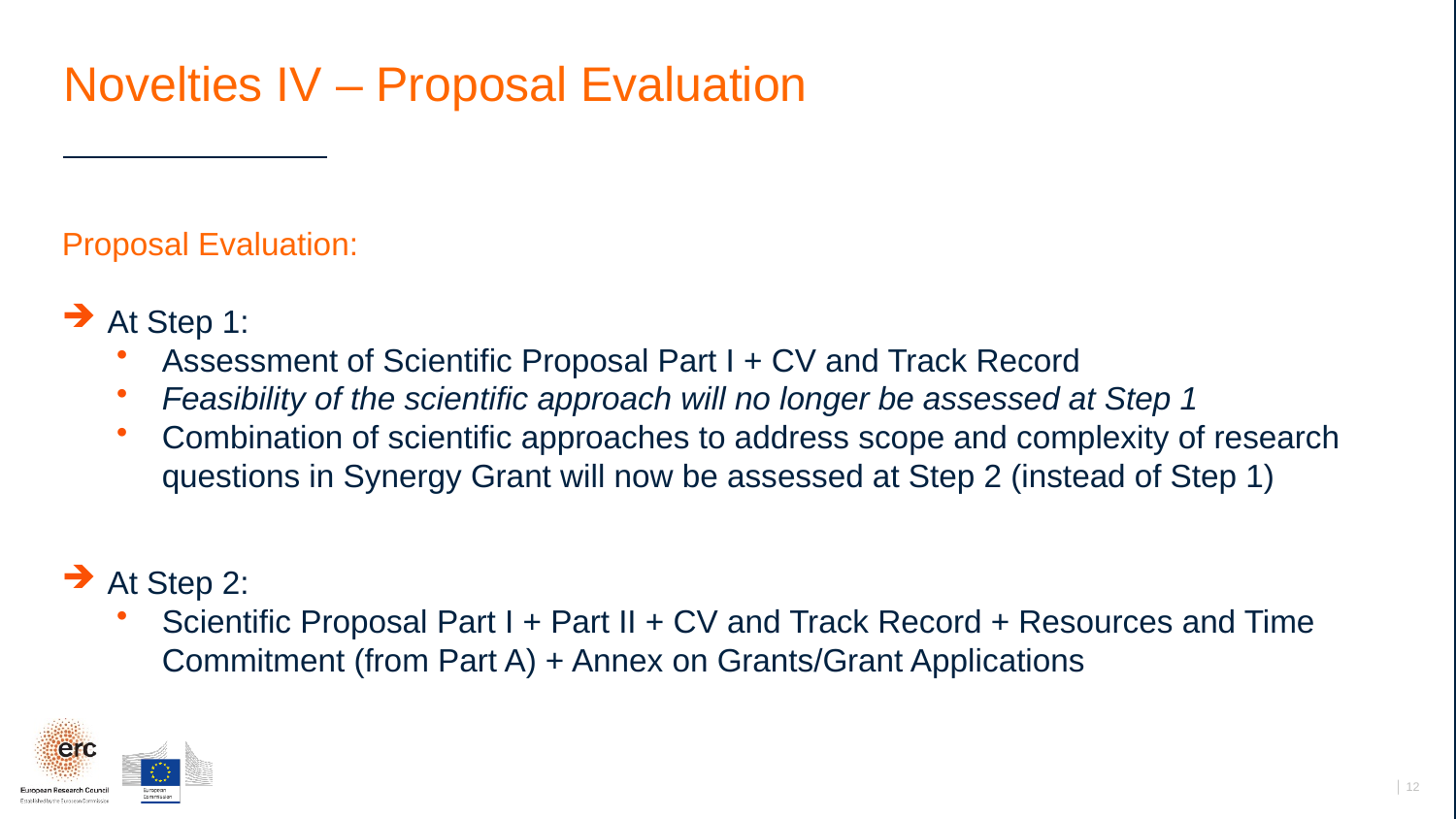

# Novelties IV – Proposal Evaluation
Proposal Evaluation:

At Step 1:
Assessment of Scientific Proposal Part I + CV and Track Record
Feasibility of the scientific approach will no longer be assessed at Step 1
Combination of scientific approaches to address scope and complexity of research questions in Synergy Grant will now be assessed at Step 2 (instead of Step 1)

At Step 2:
Scientific Proposal Part I + Part II + CV and Track Record + Resources and Time Commitment (from Part A) + Annex on Grants/Grant Applications
│ 12